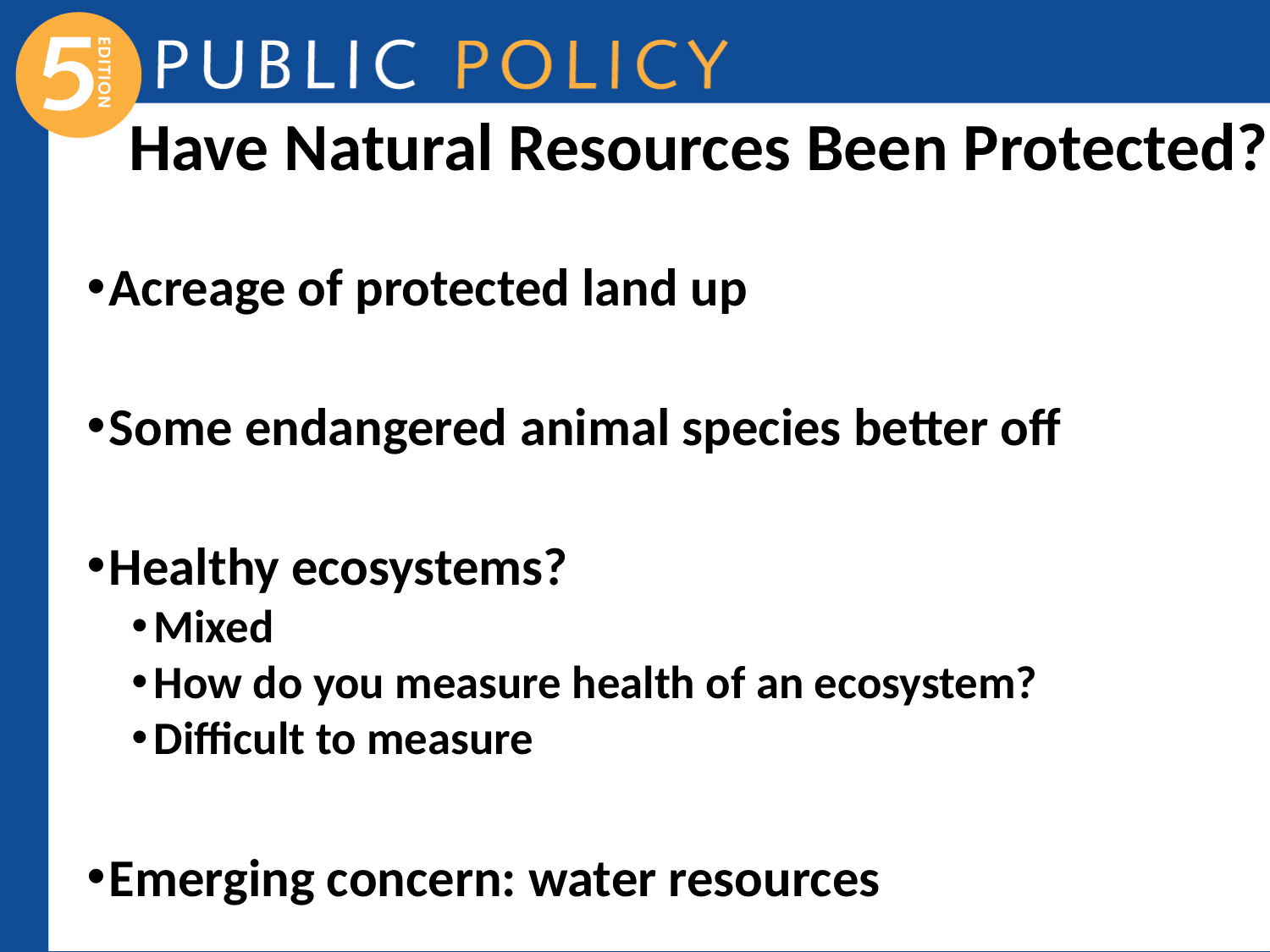

# Have Natural Resources Been Protected?
Acreage of protected land up

Some endangered animal species better off

Healthy ecosystems?
Mixed
How do you measure health of an ecosystem?
Difficult to measure

Emerging concern: water resources